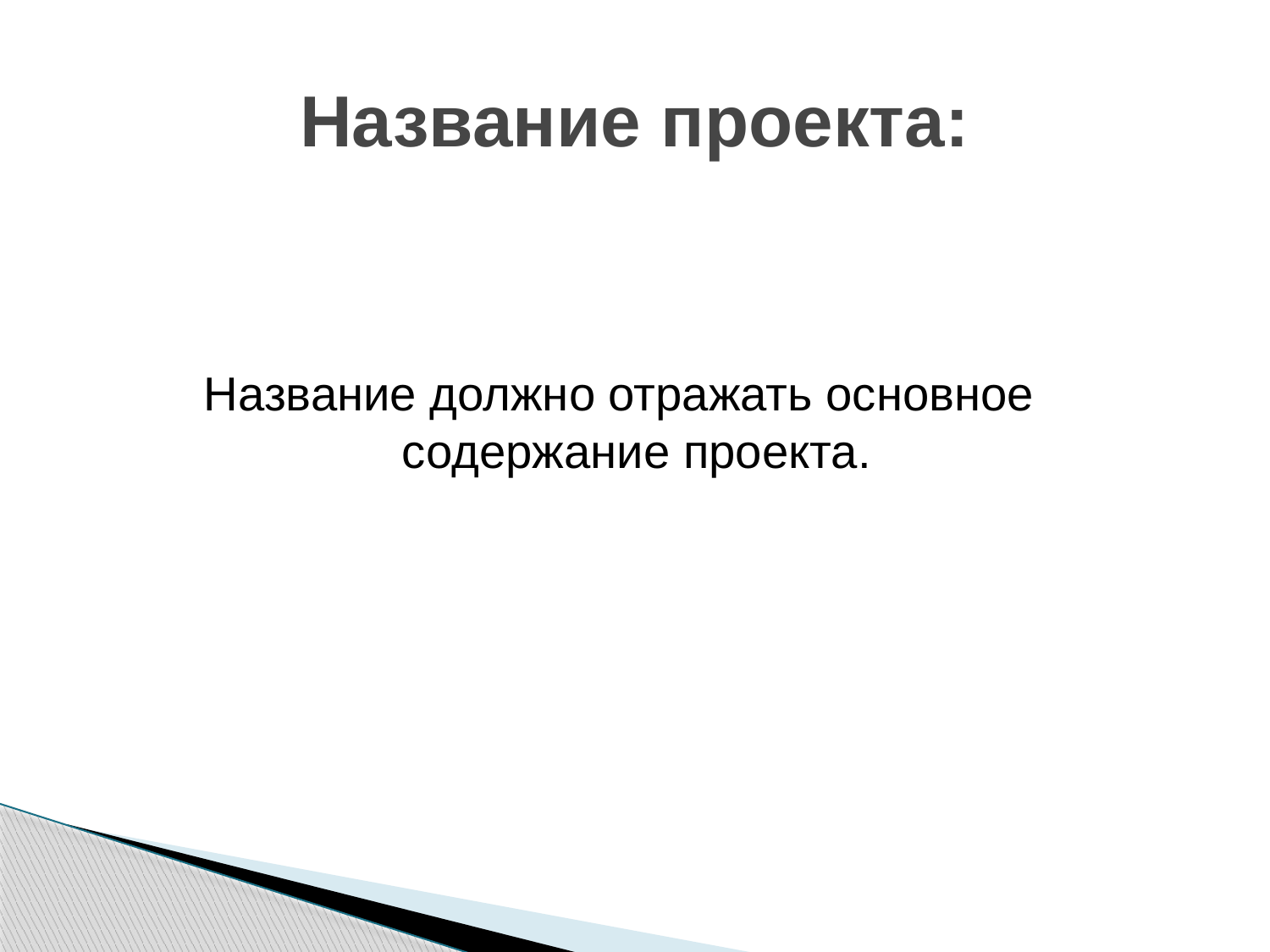

# Название проекта:
Название должно отражать основное содержание проекта.